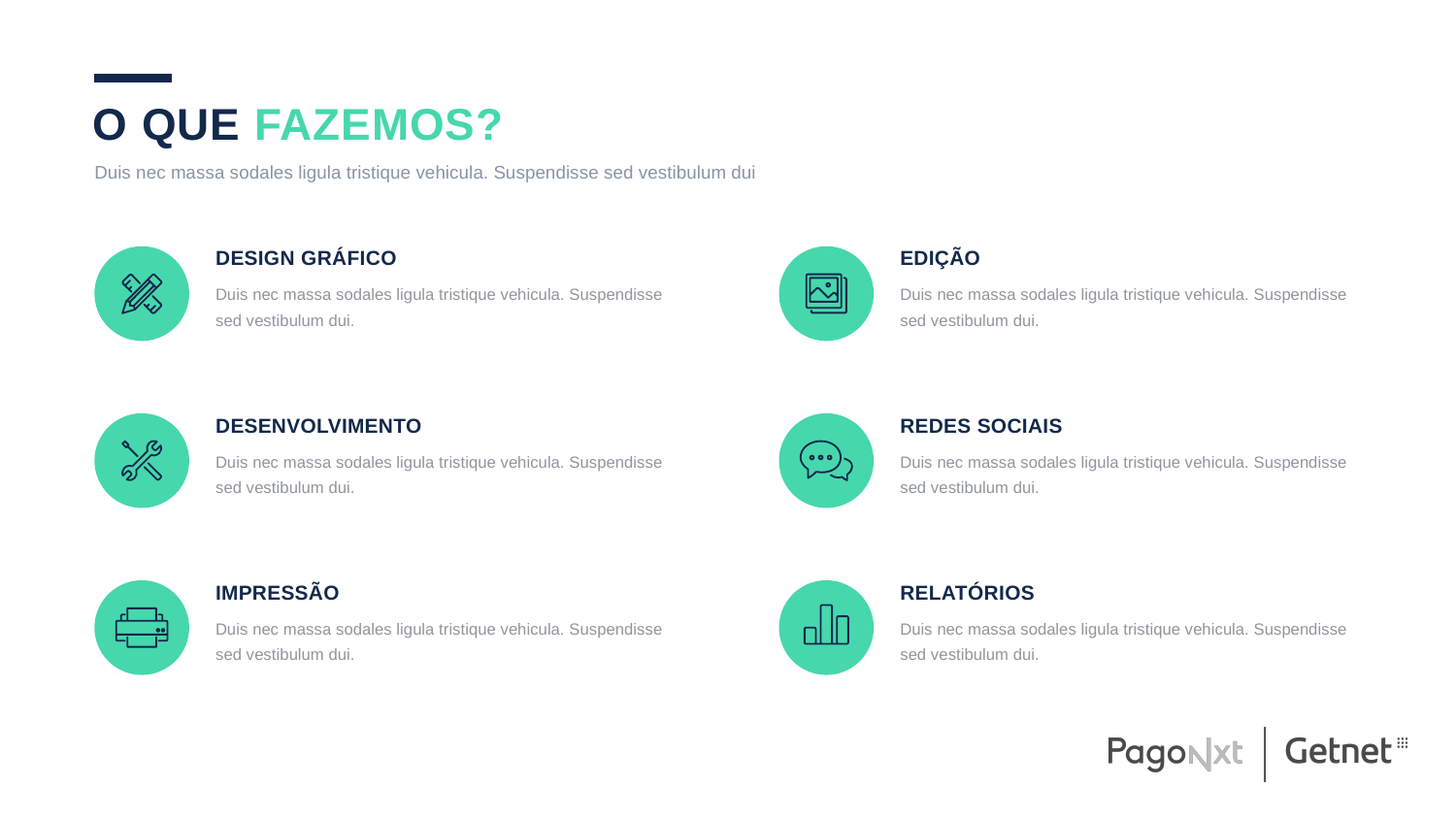

O QUE FAZEMOS?
Duis nec massa sodales ligula tristique vehicula. Suspendisse sed vestibulum dui
Design gráfico
edição

Duis nec massa sodales ligula tristique vehicula. Suspendisse sed vestibulum dui.
Duis nec massa sodales ligula tristique vehicula. Suspendisse sed vestibulum dui.

desenvolvimento

Redes sociais

Duis nec massa sodales ligula tristique vehicula. Suspendisse sed vestibulum dui.
Duis nec massa sodales ligula tristique vehicula. Suspendisse sed vestibulum dui.

impressão

relatórios

Duis nec massa sodales ligula tristique vehicula. Suspendisse sed vestibulum dui.
Duis nec massa sodales ligula tristique vehicula. Suspendisse sed vestibulum dui.